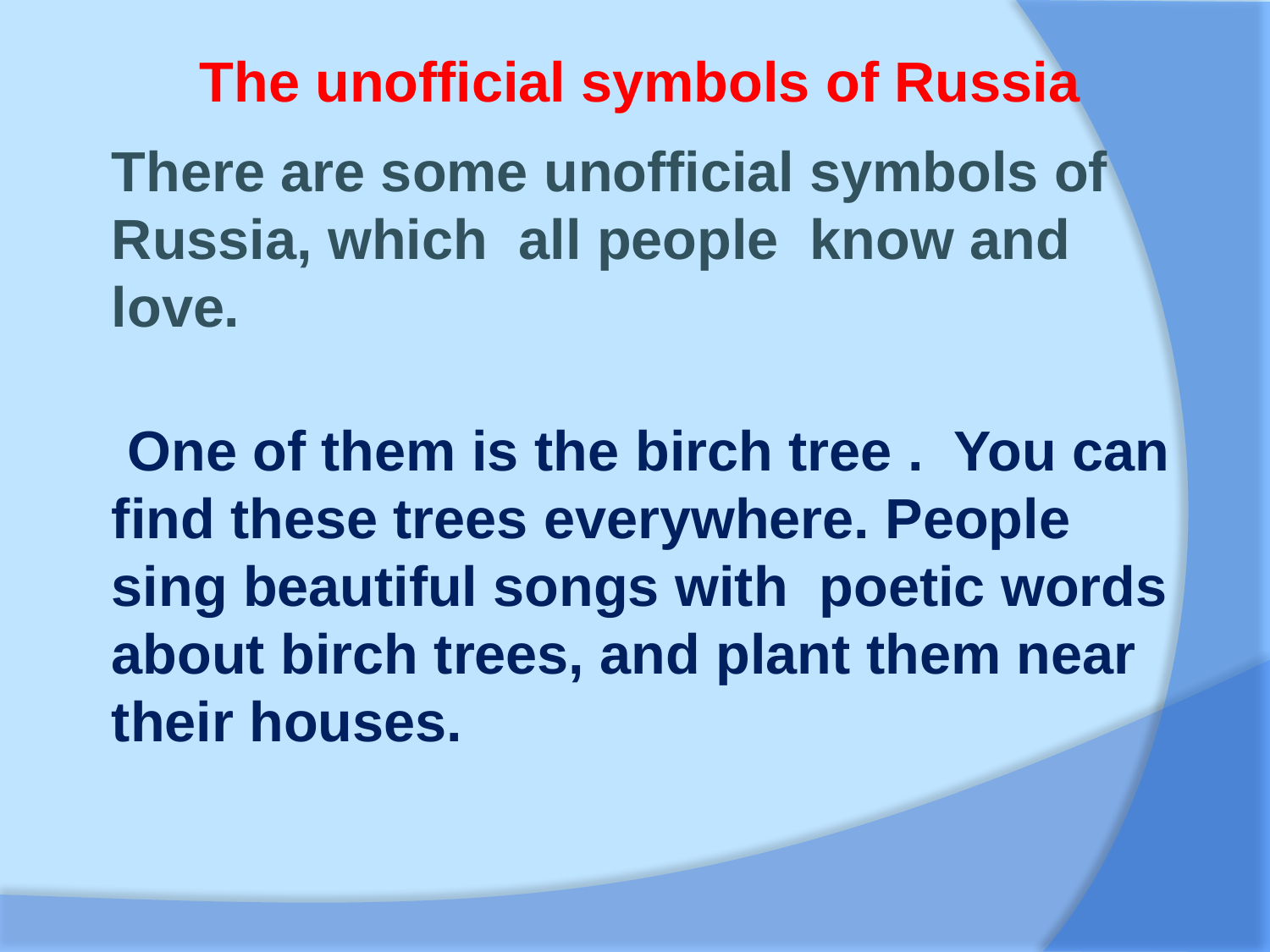

The unofficial symbols of Russia
There are some unofficial symbols of Russia, which  all people  know and love.

 One of them is the birch tree .  You can find these trees everywhere. People sing beautiful songs with  poetic words about birch trees, and plant them near their houses.